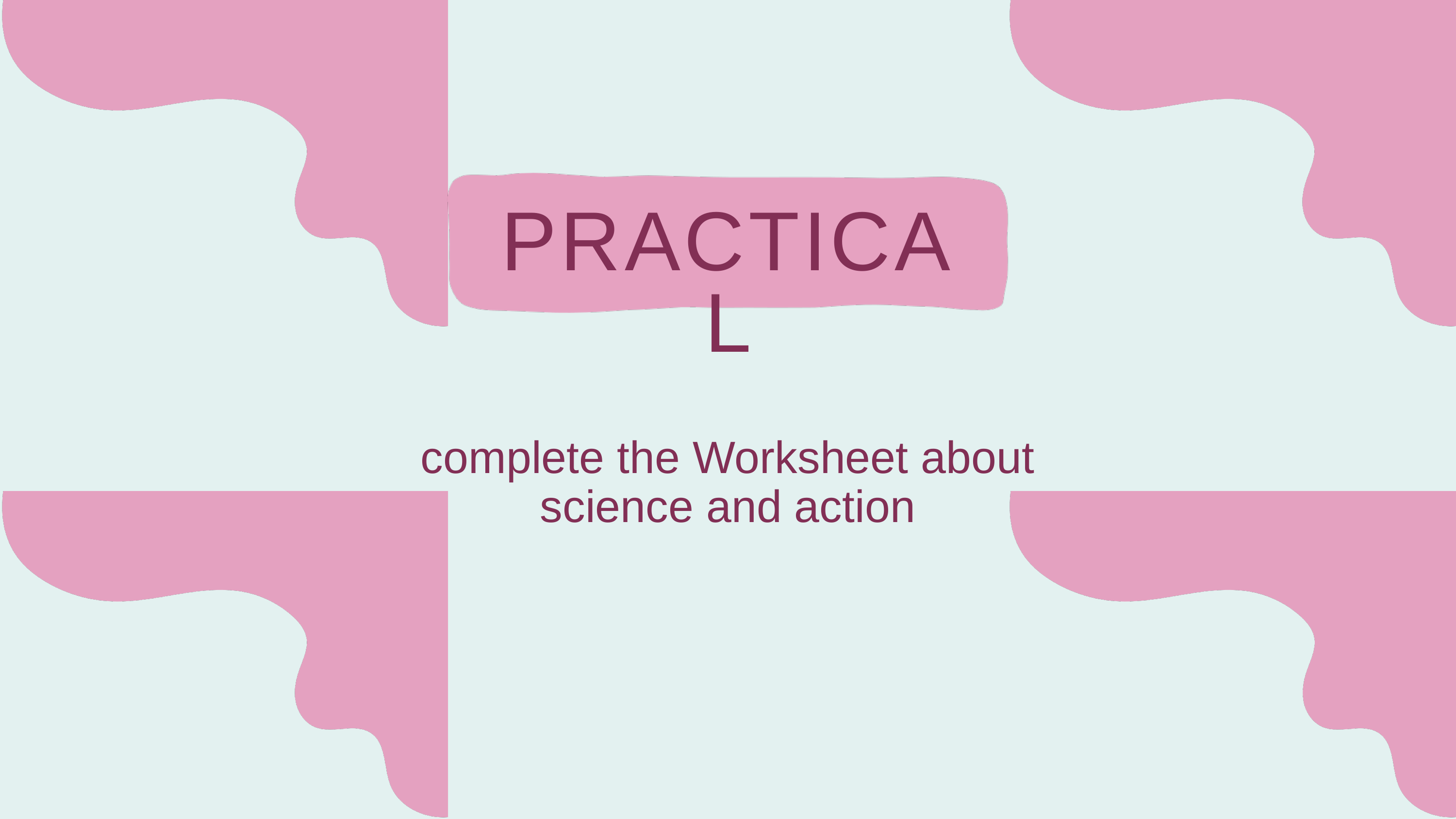

PRACTICAL
complete the Worksheet about science and action